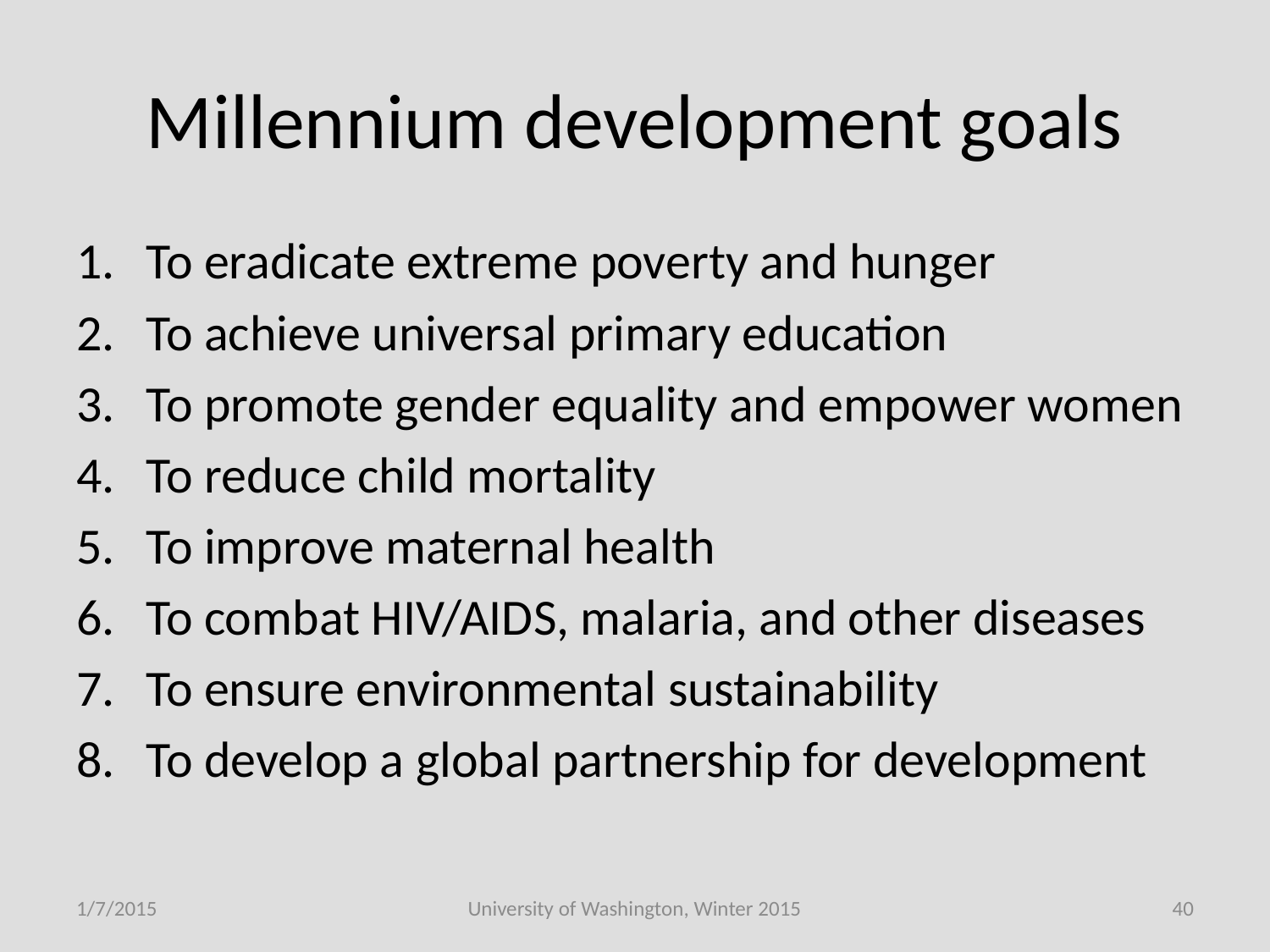

# Millennium development goals
To eradicate extreme poverty and hunger
To achieve universal primary education
To promote gender equality and empower women
To reduce child mortality
To improve maternal health
To combat HIV/AIDS, malaria, and other diseases
To ensure environmental sustainability
To develop a global partnership for development
1/7/2015
University of Washington, Winter 2015
40